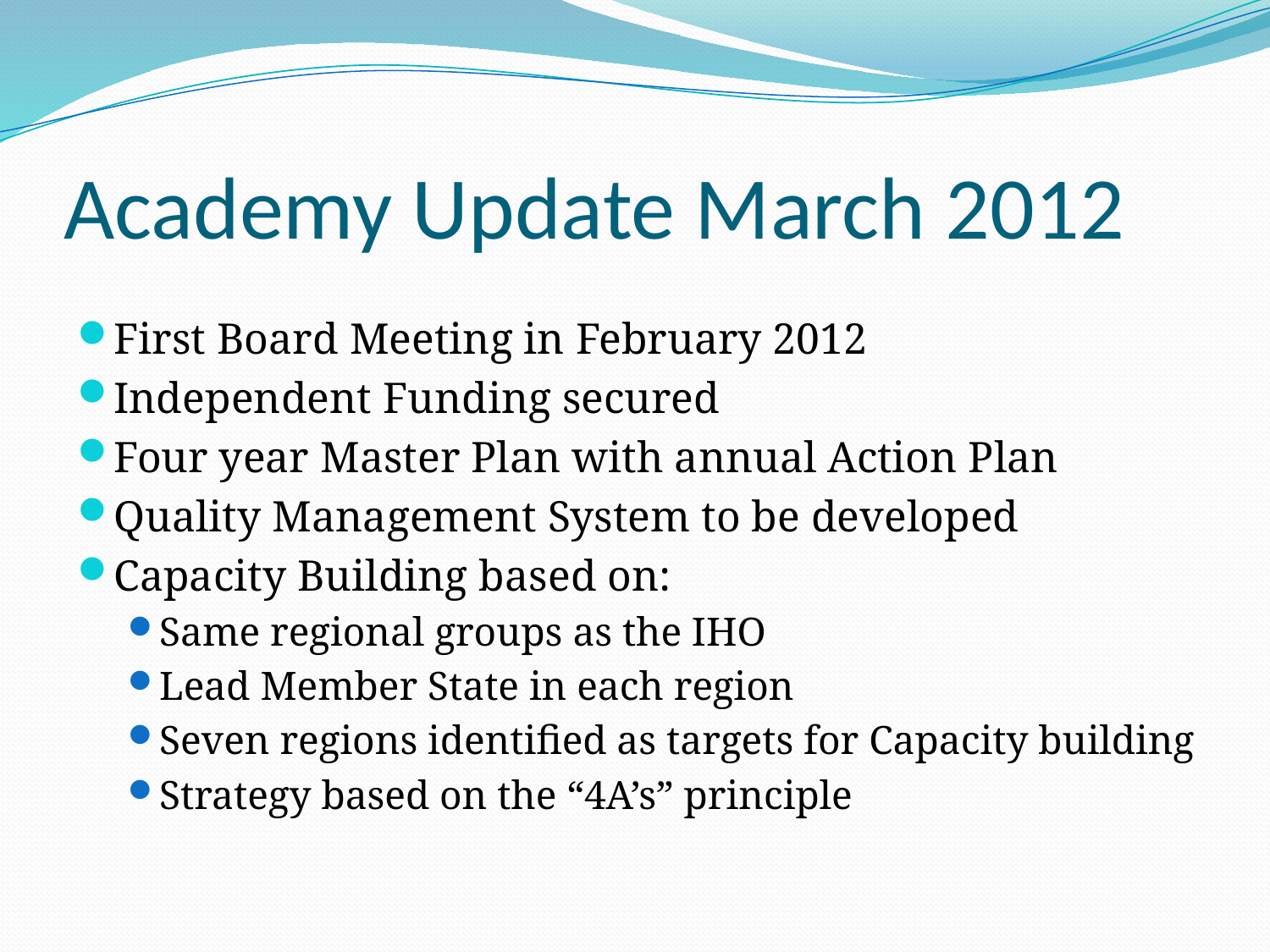

# Academy Update March 2012
First Board Meeting in February 2012
Independent Funding secured
Four year Master Plan with annual Action Plan
Quality Management System to be developed
Capacity Building based on:
Same regional groups as the IHO
Lead Member State in each region
Seven regions identified as targets for Capacity building
Strategy based on the “4A’s” principle